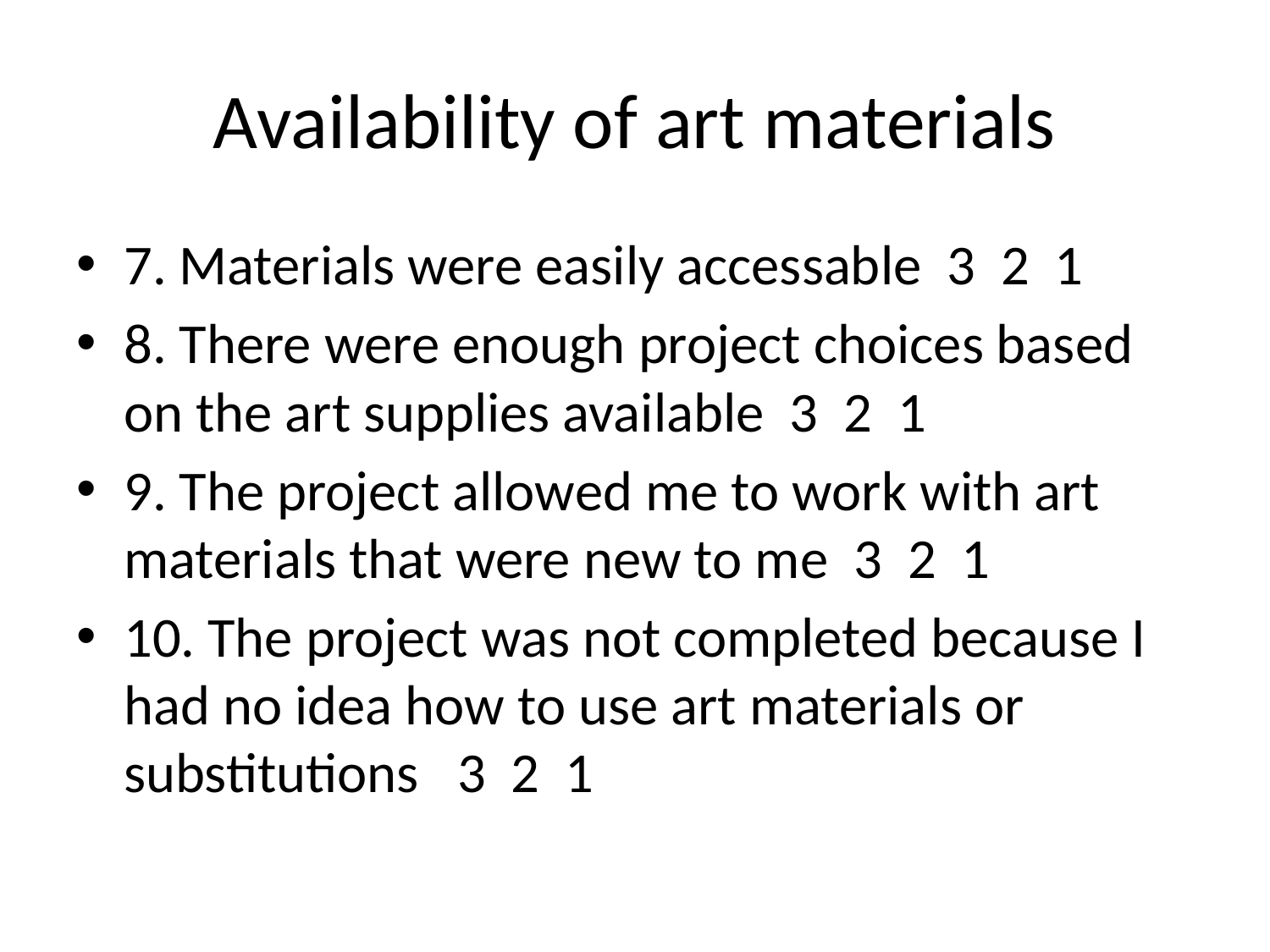

# Availability of art materials
7. Materials were easily accessable  3  2  1
8. There were enough project choices based on the art supplies available  3  2  1
9. The project allowed me to work with art materials that were new to me  3  2  1
10. The project was not completed because I had no idea how to use art materials or substitutions   3  2  1